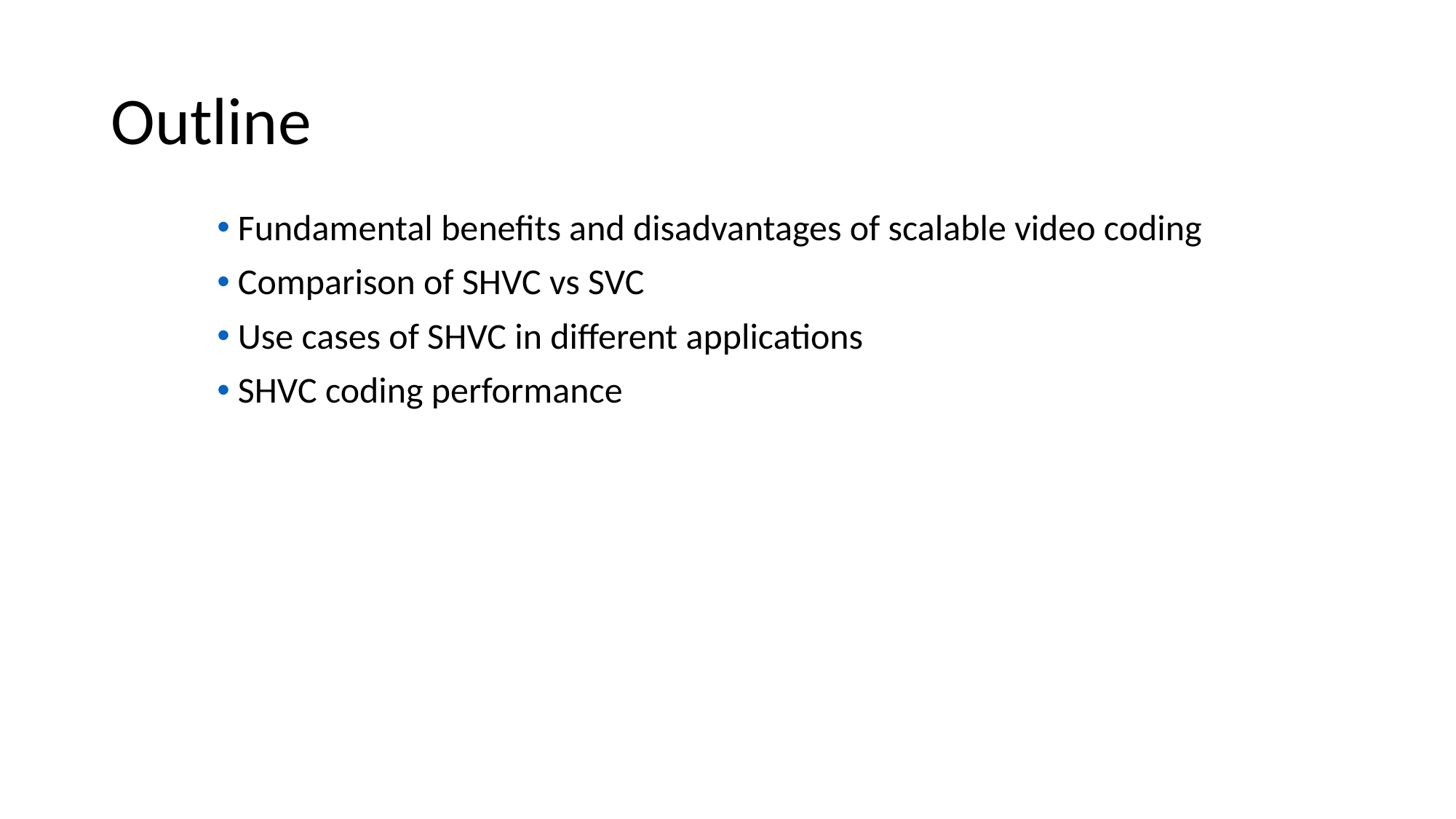

# Outline
Fundamental benefits and disadvantages of scalable video coding
Comparison of SHVC vs SVC
Use cases of SHVC in different applications
SHVC coding performance